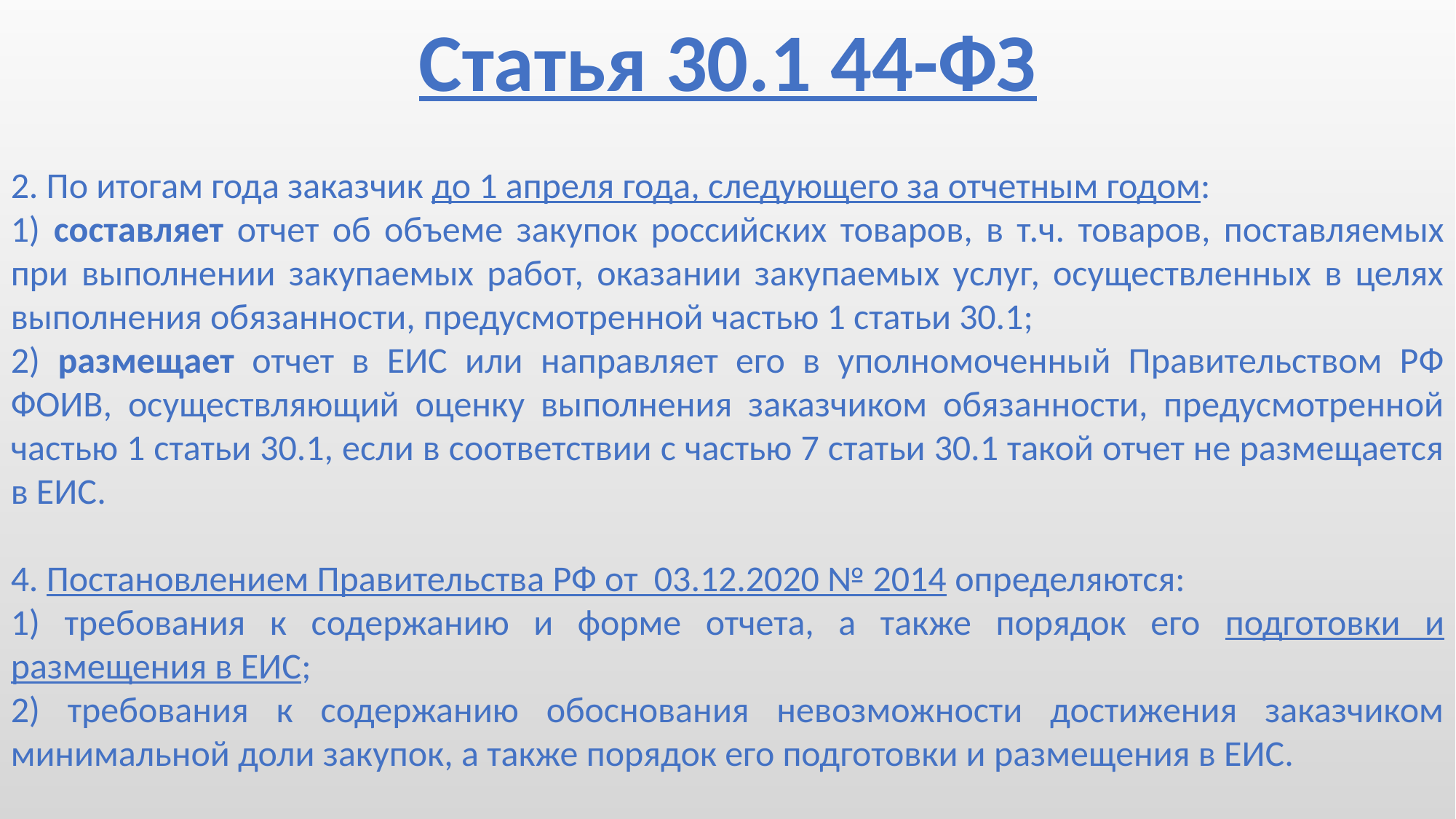

Статья 30.1 44-ФЗ
2. По итогам года заказчик до 1 апреля года, следующего за отчетным годом:
1) составляет отчет об объеме закупок российских товаров, в т.ч. товаров, поставляемых при выполнении закупаемых работ, оказании закупаемых услуг, осуществленных в целях выполнения обязанности, предусмотренной частью 1 статьи 30.1;
2) размещает отчет в ЕИС или направляет его в уполномоченный Правительством РФ ФОИВ, осуществляющий оценку выполнения заказчиком обязанности, предусмотренной частью 1 статьи 30.1, если в соответствии с частью 7 статьи 30.1 такой отчет не размещается в ЕИС.

4. Постановлением Правительства РФ от  03.12.2020 № 2014 определяются:
1) требования к содержанию и форме отчета, а также порядок его подготовки и размещения в ЕИС;
2) требования к содержанию обоснования невозможности достижения заказчиком минимальной доли закупок, а также порядок его подготовки и размещения в ЕИС.